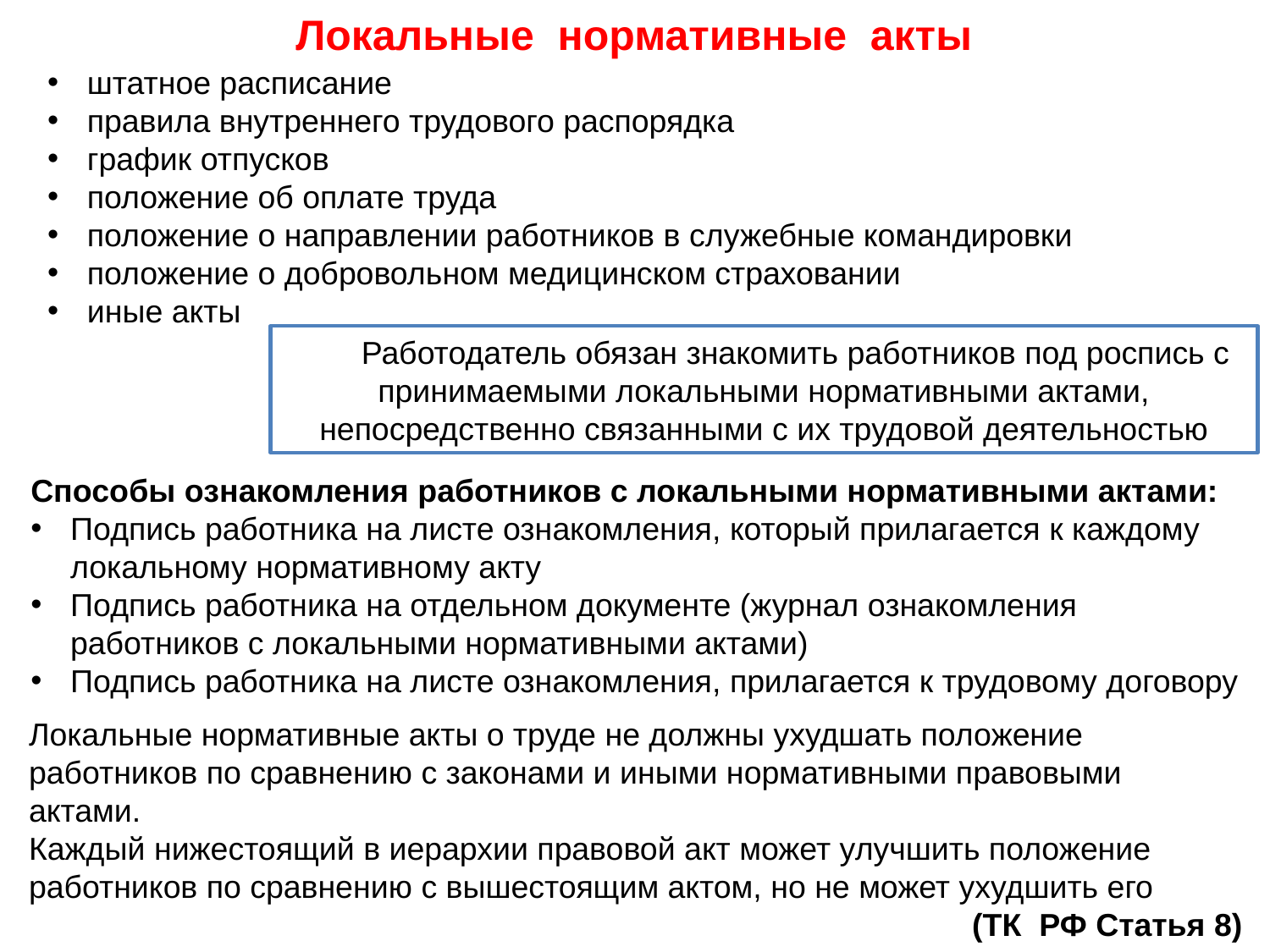

# Локальные  нормативные  акты
штатное расписание
правила внутреннего трудового распорядка
график отпусков
положение об оплате труда
положение о направлении работников в служебные командировки
положение о добровольном медицинском страховании
иные акты
Работодатель обязан знакомить работников под роспись с принимаемыми локальными нормативными актами, непосредственно связанными с их трудовой деятельностью
Способы ознакомления работников с локальными нормативными актами:
Подпись работника на листе ознакомления, который прилагается к каждому локальному нормативному акту
Подпись работника на отдельном документе (журнал ознакомления работников с локальными нормативными актами)
Подпись работника на листе ознакомления, прилагается к трудовому договору
Локальные нормативные акты о труде не должны ухудшать положение работников по сравнению с законами и иными нормативными правовыми актами.
Каждый нижестоящий в иерархии правовой акт может улучшить положение работников по сравнению с вышестоящим актом, но не может ухудшить его
 (ТК  РФ Статья 8)